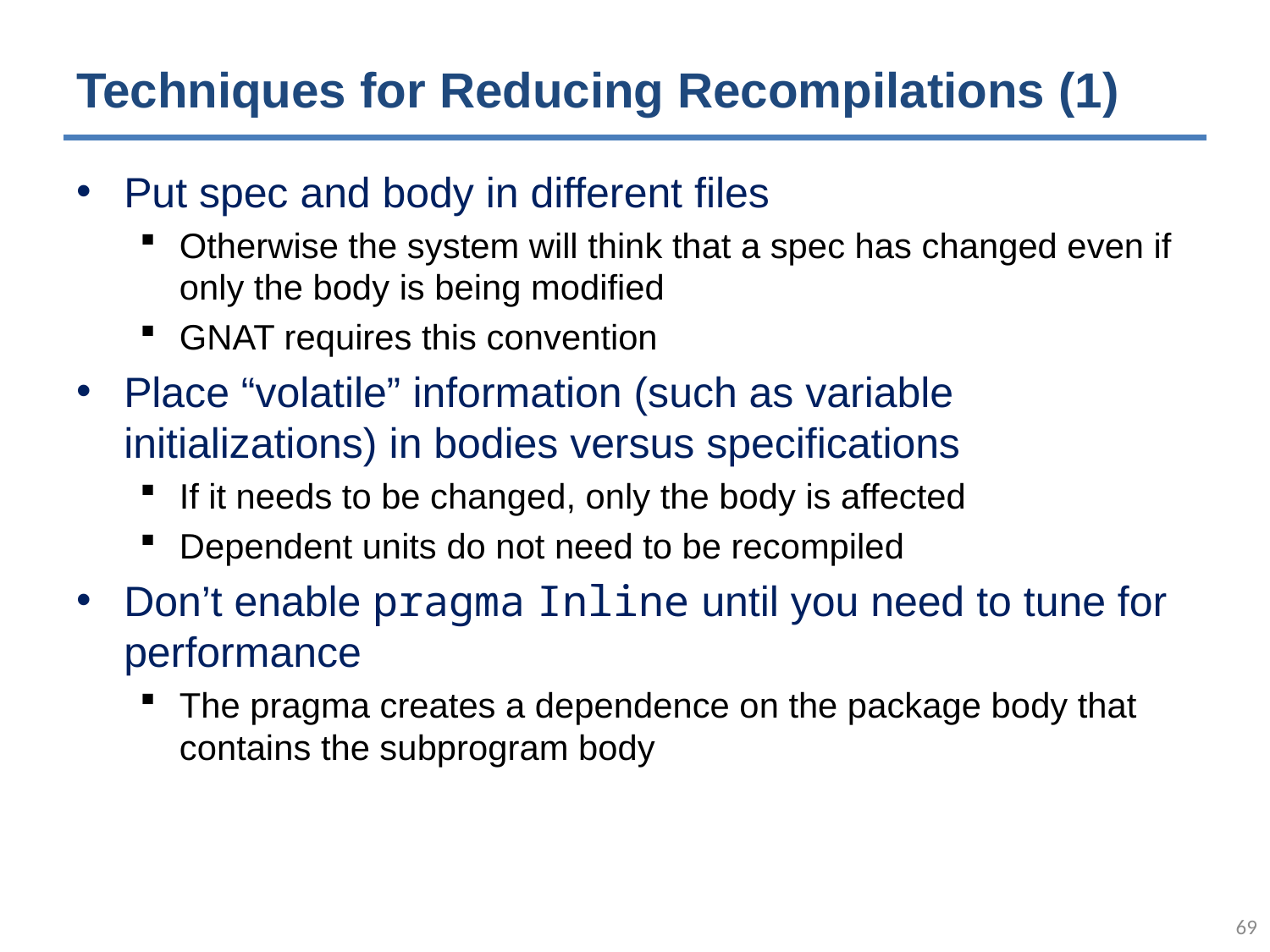

# Techniques for Reducing Recompilations (1)
Put spec and body in different files
Otherwise the system will think that a spec has changed even if only the body is being modified
GNAT requires this convention
Place “volatile” information (such as variable initializations) in bodies versus specifications
If it needs to be changed, only the body is affected
Dependent units do not need to be recompiled
Don’t enable pragma Inline until you need to tune for performance
The pragma creates a dependence on the package body that contains the subprogram body
69